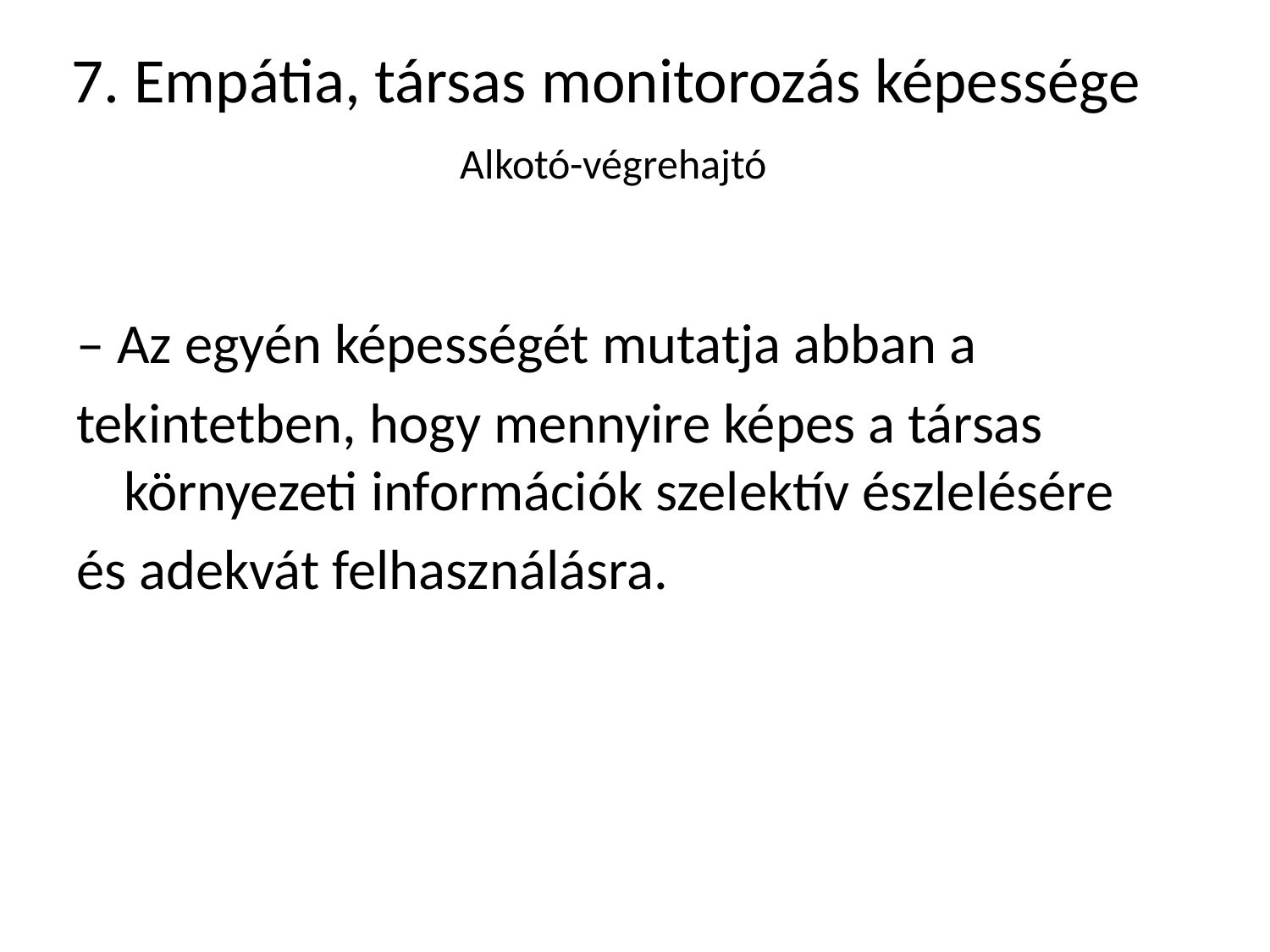

# 7. Empátia, társas monitorozás képessége Alkotó-végrehajtó

– Az egyén képességét mutatja abban a
tekintetben, hogy mennyire képes a társas környezeti információk szelektív észlelésére
és adekvát felhasználásra.